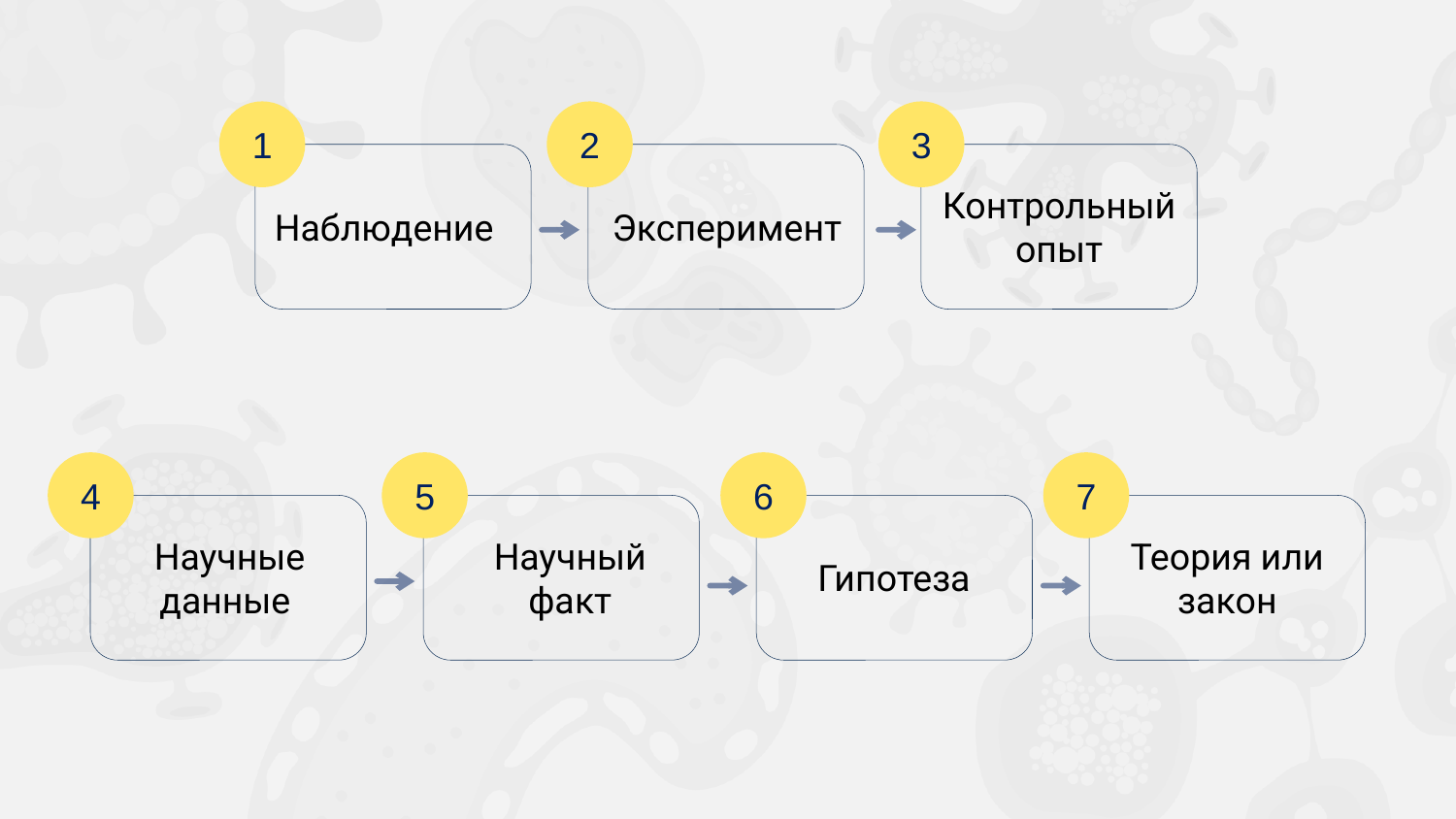

1
2
3

Контрольный опыт
Наблюдение
Эксперимент
4
5
6
7

Научные данные
Научный
факт
Теория или закон
Гипотеза